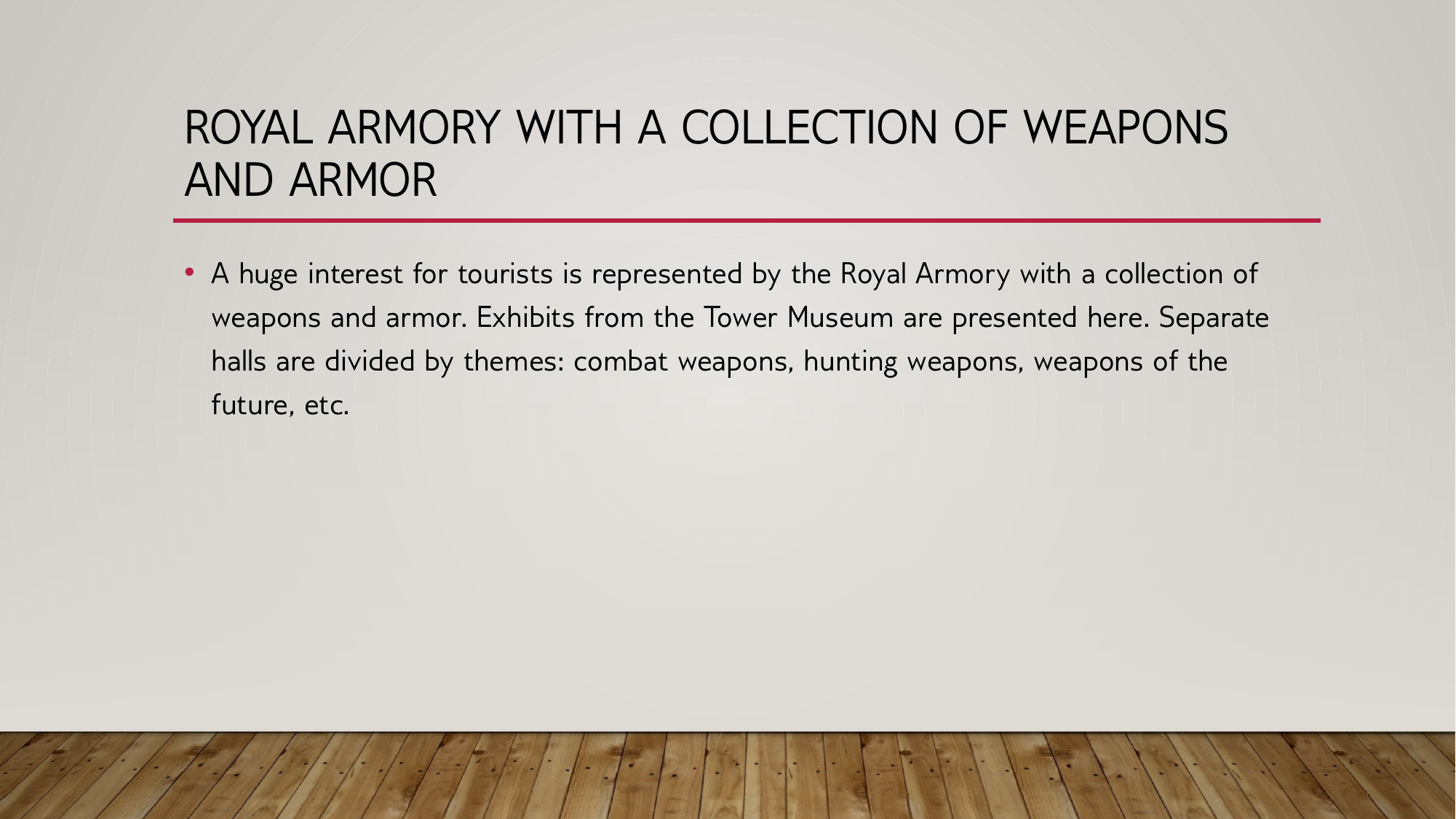

# Royal Armory with a collection of weapons and armor
A huge interest for tourists is represented by the Royal Armory with a collection of weapons and armor. Exhibits from the Tower Museum are presented here. Separate halls are divided by themes: combat weapons, hunting weapons, weapons of the future, etc.